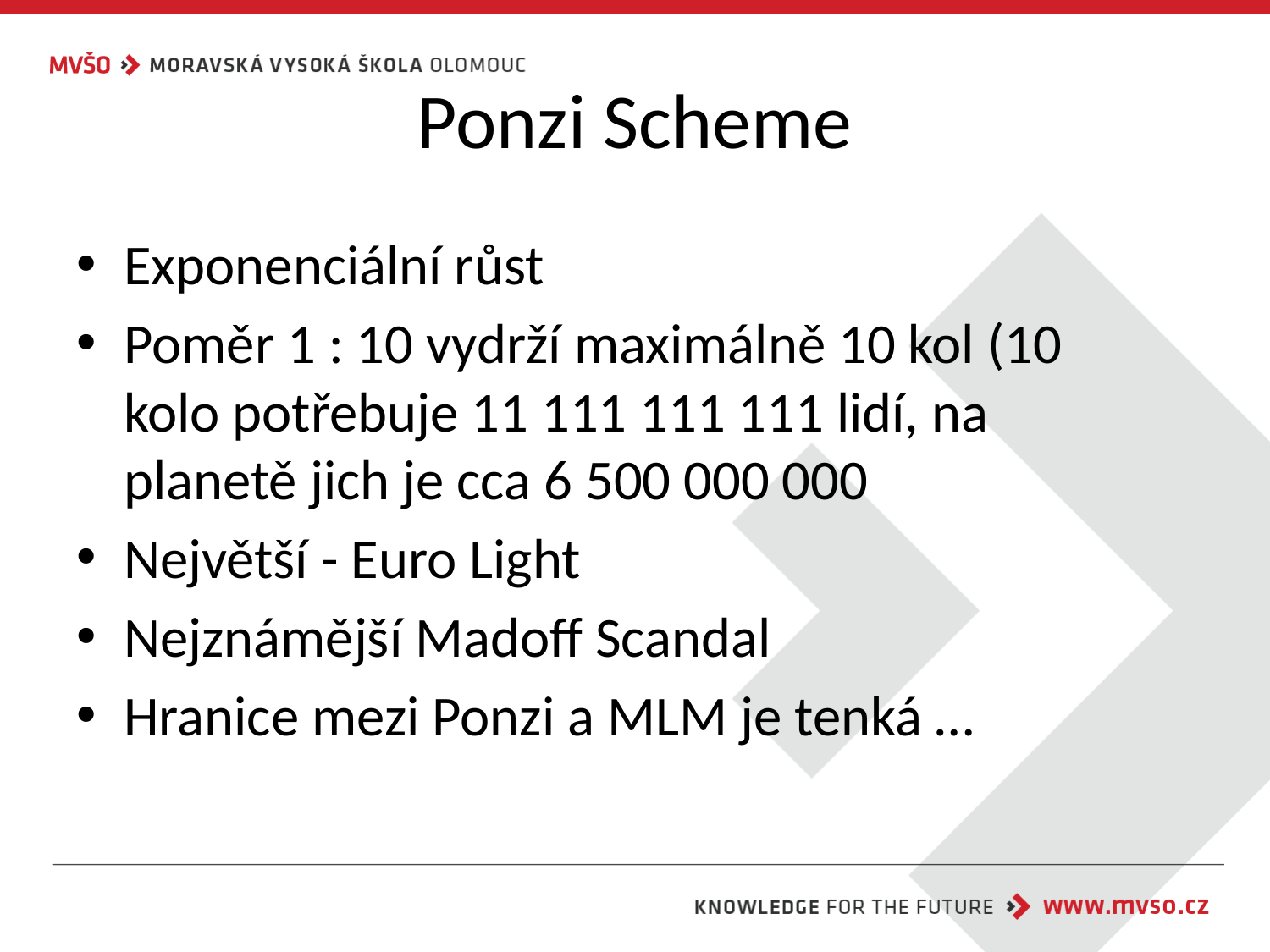

# Ponzi Scheme
Exponenciální růst
Poměr 1 : 10 vydrží maximálně 10 kol (10 kolo potřebuje 11 111 111 111 lidí, na planetě jich je cca 6 500 000 000
Největší - Euro Light
Nejznámější Madoff Scandal
Hranice mezi Ponzi a MLM je tenká …